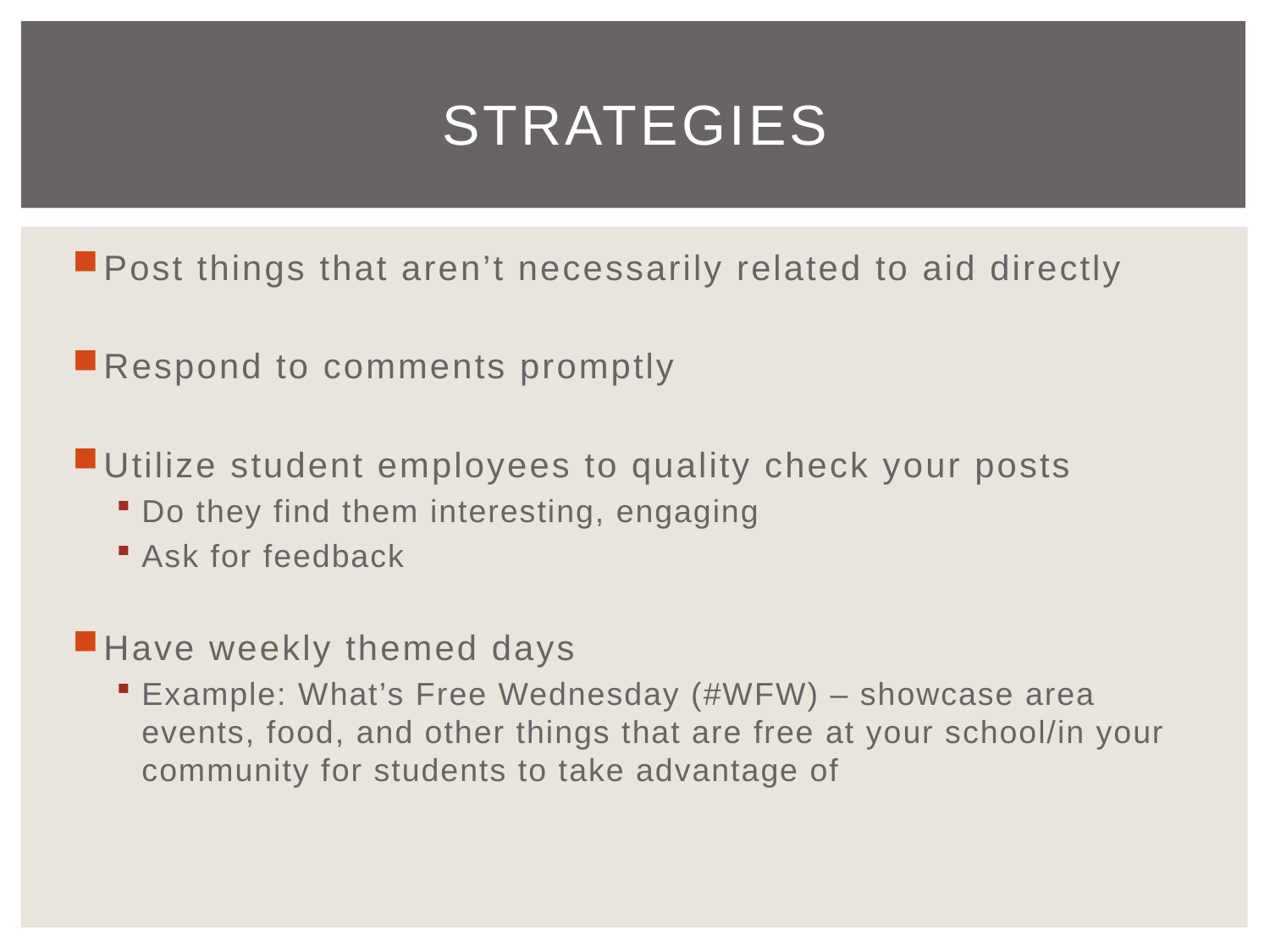

# Strategies
Post things that aren’t necessarily related to aid directly

Respond to comments promptly

Utilize student employees to quality check your posts
Do they find them interesting, engaging
Ask for feedback

Have weekly themed days
Example: What’s Free Wednesday (#WFW) – showcase area events, food, and other things that are free at your school/in your community for students to take advantage of